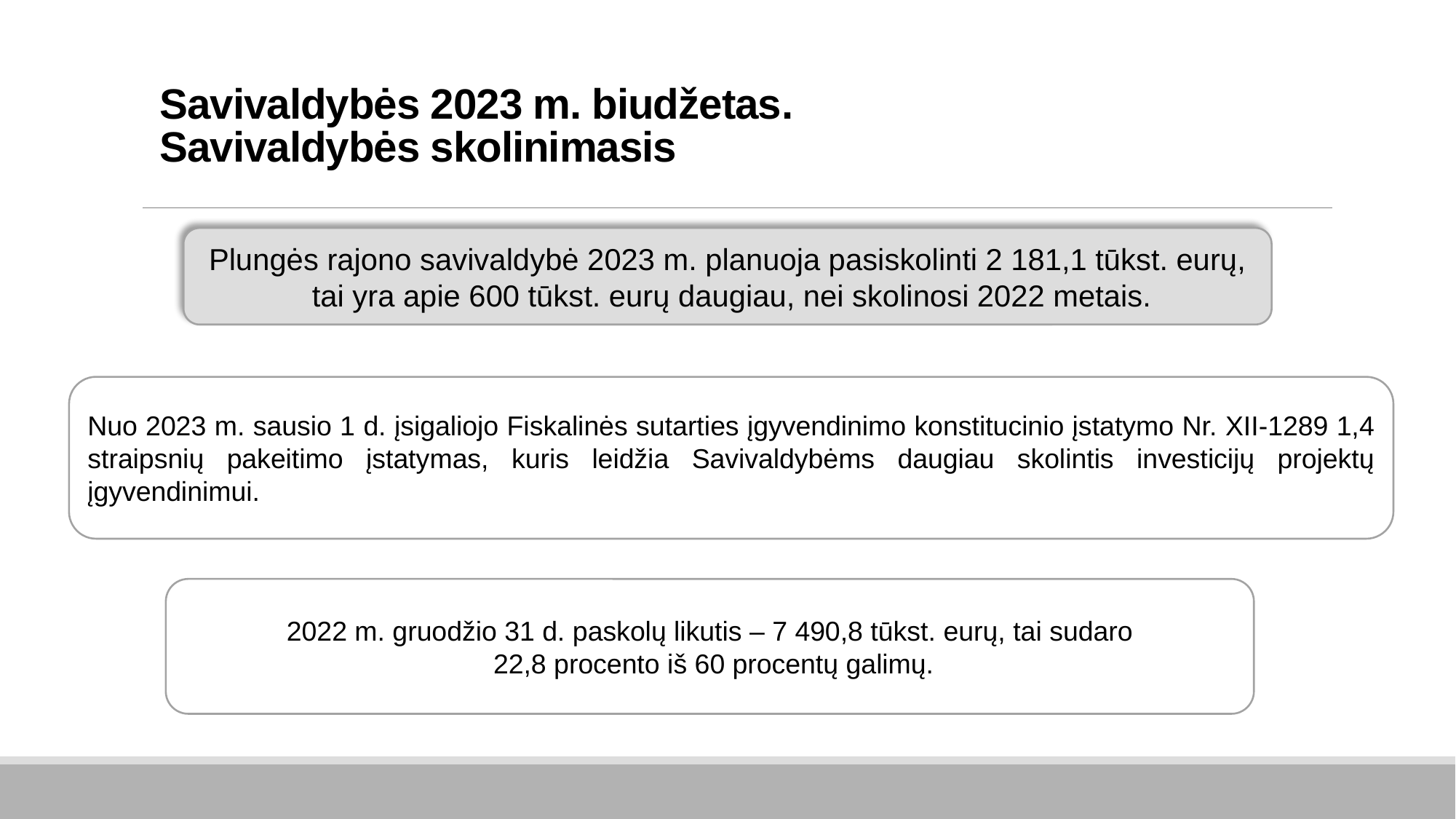

# Savivaldybės 2023 m. biudžetas. Savivaldybės skolinimasis
Plungės rajono savivaldybė 2023 m. planuoja pasiskolinti 2 181,1 tūkst. eurų,
 tai yra apie 600 tūkst. eurų daugiau, nei skolinosi 2022 metais.
Nuo 2023 m. sausio 1 d. įsigaliojo Fiskalinės sutarties įgyvendinimo konstitucinio įstatymo Nr. XII-1289 1,4 straipsnių pakeitimo įstatymas, kuris leidžia Savivaldybėms daugiau skolintis investicijų projektų įgyvendinimui.
2022 m. gruodžio 31 d. paskolų likutis – 7 490,8 tūkst. eurų, tai sudaro
 22,8 procento iš 60 procentų galimų.